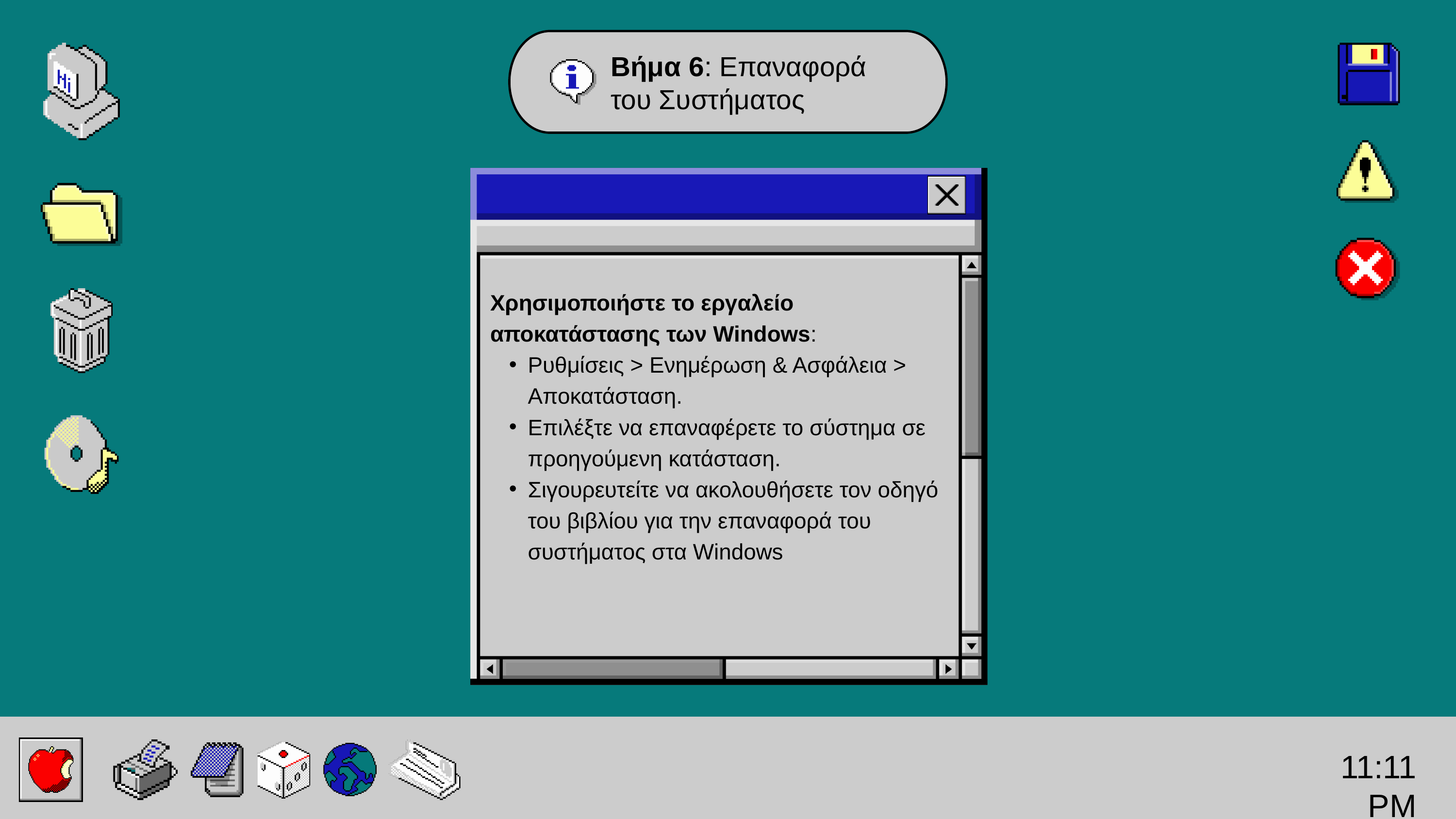

Βήμα 6: Επαναφορά του Συστήματος

Χρησιμοποιήστε το εργαλείο αποκατάστασης των Windows:
Ρυθμίσεις > Ενημέρωση & Ασφάλεια > Αποκατάσταση.
Επιλέξτε να επαναφέρετε το σύστημα σε προηγούμενη κατάσταση.
Σιγουρευτείτε να ακολουθήσετε τον οδηγό του βιβλίου για την επαναφορά του συστήματος στα Windows

11:11PM